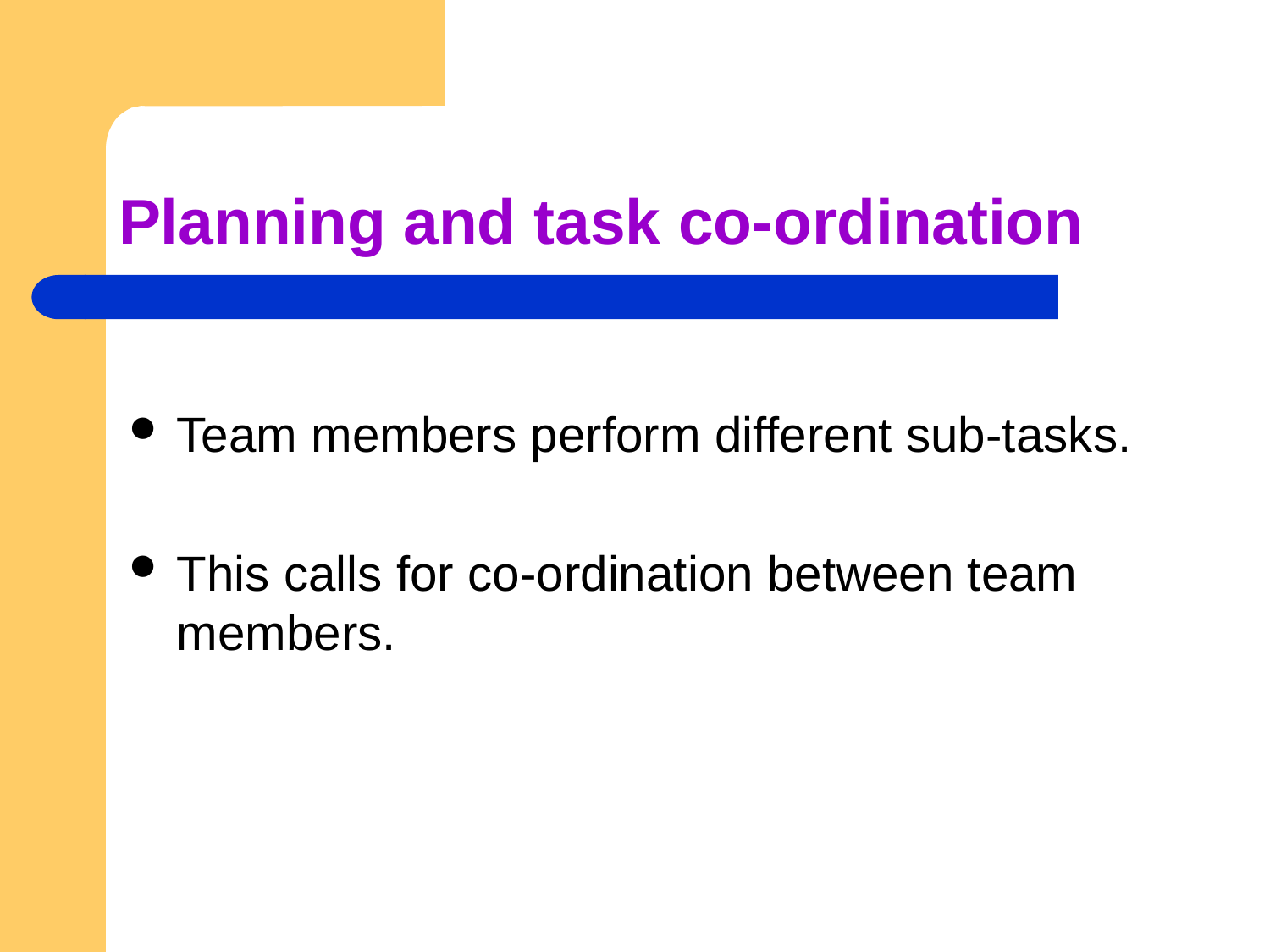

# Planning and task co-ordination

Team members perform different sub-tasks.

This calls for co-ordination between team members.